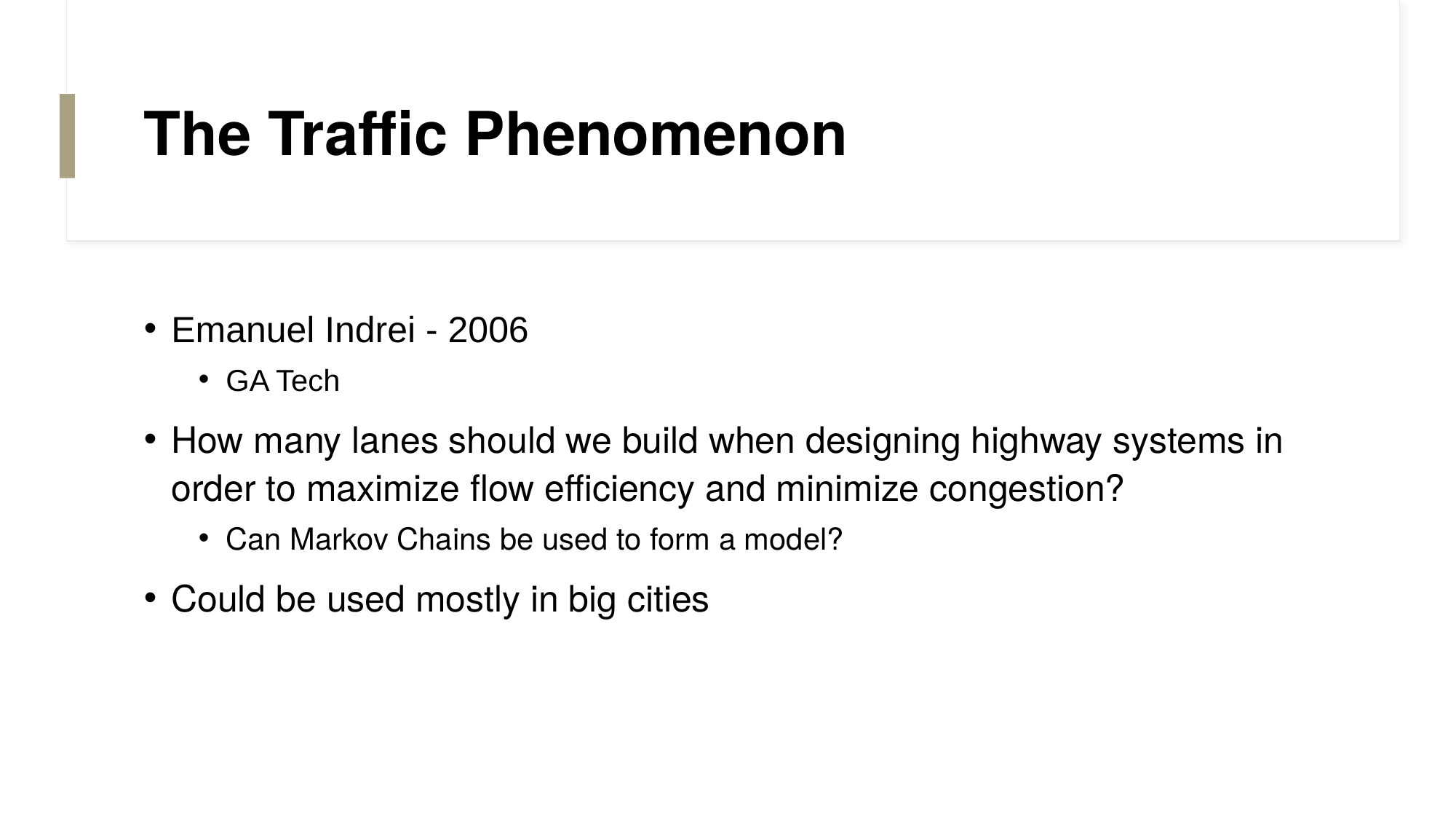

# The Traffic Phenomenon
Emanuel Indrei - 2006
GA Tech
How many lanes should we build when designing highway systems in order to maximize flow efficiency and minimize congestion?
Can Markov Chains be used to form a model?
Could be used mostly in big cities